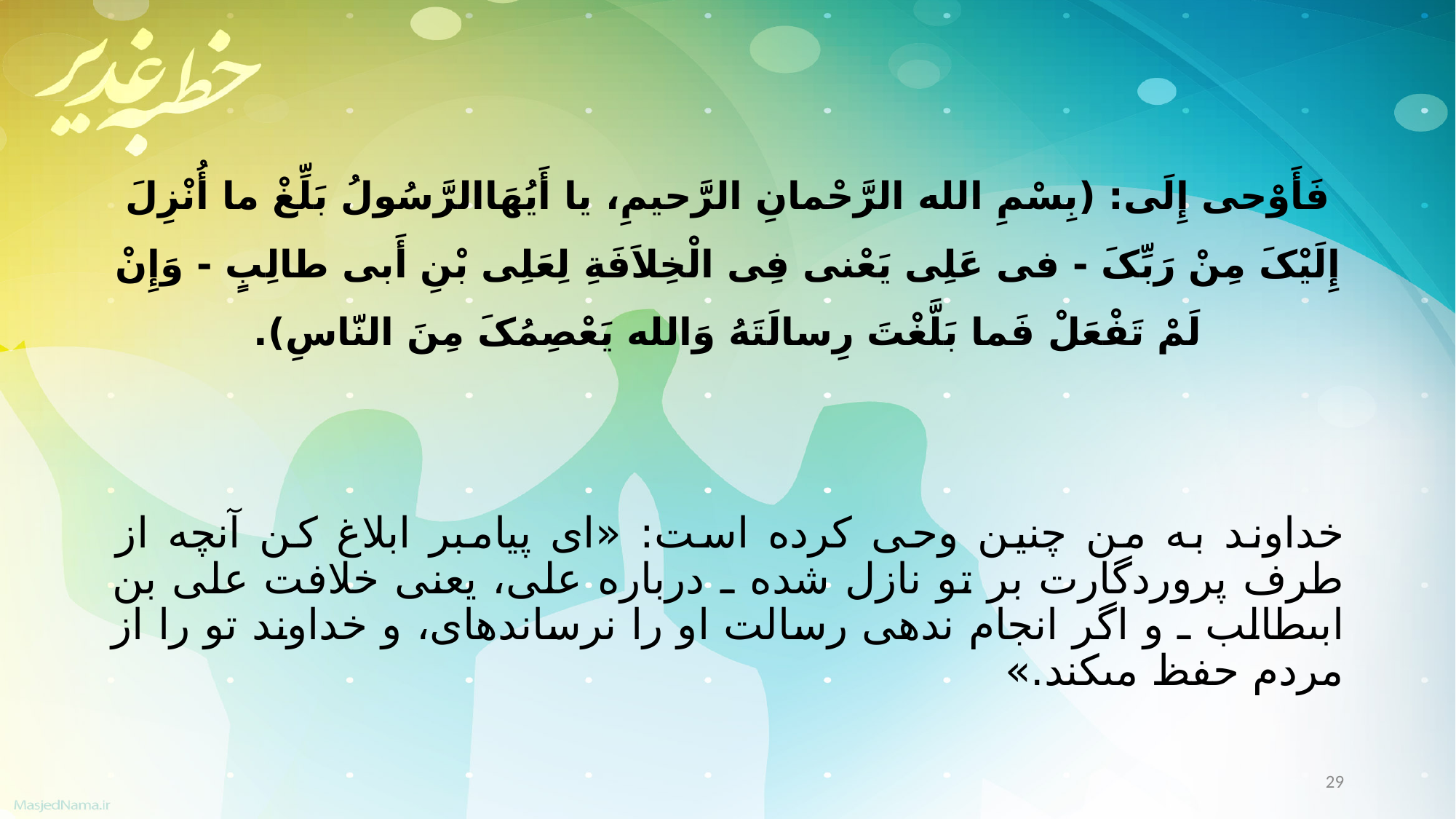

فَأَوْحی إِلَی: (بِسْمِ الله الرَّحْمانِ الرَّحیمِ، یا أَیُهَاالرَّسُولُ بَلِّغْ ما أُنْزِلَ إِلَیْکَ مِنْ رَبِّکَ - فی عَلِی یَعْنی فِی الْخِلاَفَةِ لِعَلِی بْنِ أَبی طالِبٍ - وَإِنْ لَمْ تَفْعَلْ فَما بَلَّغْتَ رِسالَتَهُ وَالله یَعْصِمُکَ مِنَ النّاسِ).
خداوند به من چنین وحى کرده است: «اى پیامبر ابلاغ کن آنچه از طرف پروردگارت بر تو نازل شده ـ درباره على، یعنى خلافت على بن ابى‏طالب ـ و اگر انجام ندهى رسالت او را نرسانده‏اى، و خداوند تو را از مردم حفظ مى‏کند.»
29